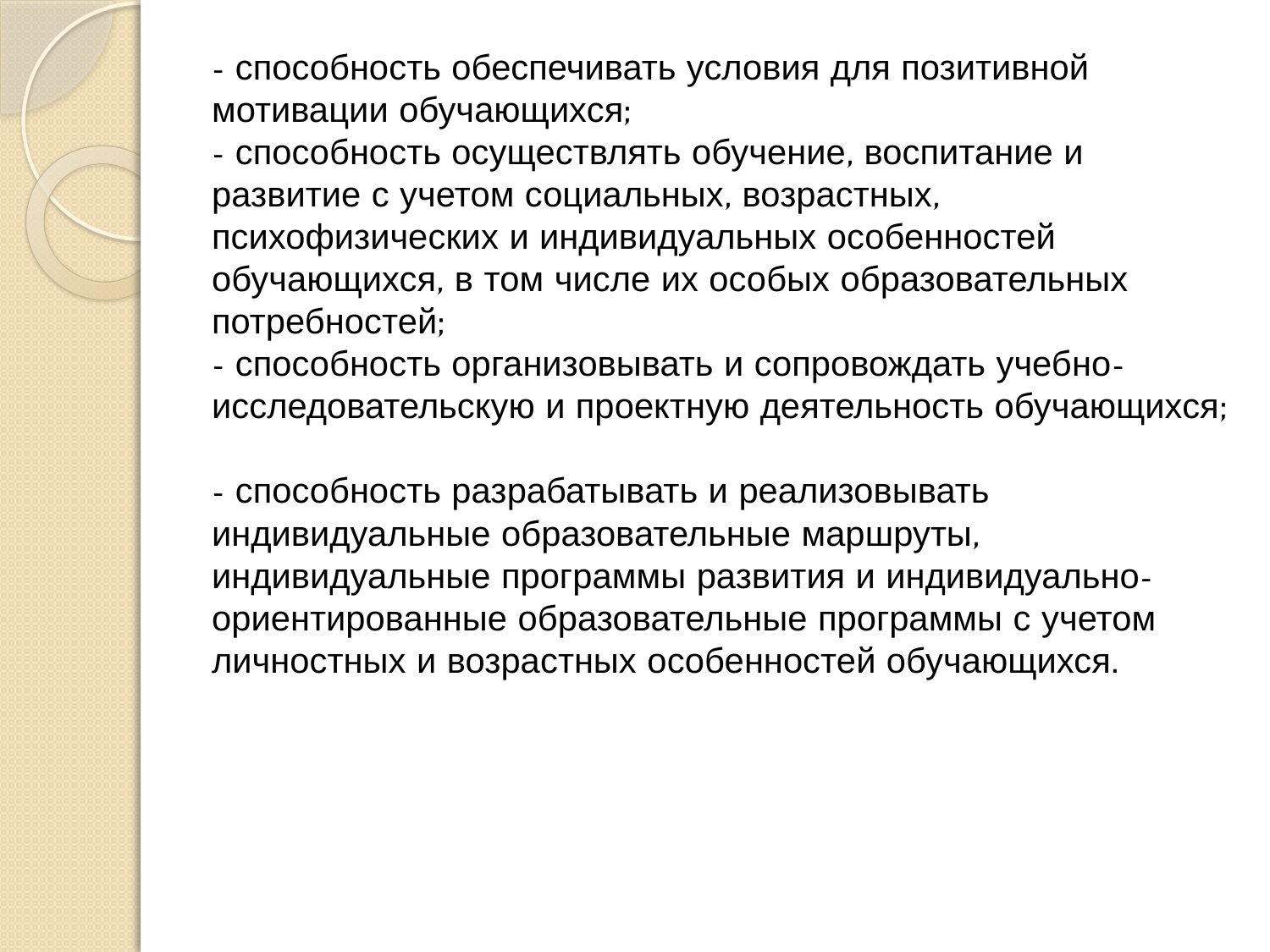

# - способность обеспечивать условия для позитивной мотивации обучающихся; - способность осуществлять обучение, воспитание и развитие с учетом социальных, возрастных, психофизических и индивидуальных особенностей обучающихся, в том числе их особых образовательных потребностей; - способность организовывать и сопровождать учебно-исследовательскую и проектную деятельность обучающихся; - способность разрабатывать и реализовывать индивидуальные образовательные маршруты, индивидуальные программы развития и индивидуально-ориентированные образовательные программы с учетом личностных и возрастных особенностей обучающихся.